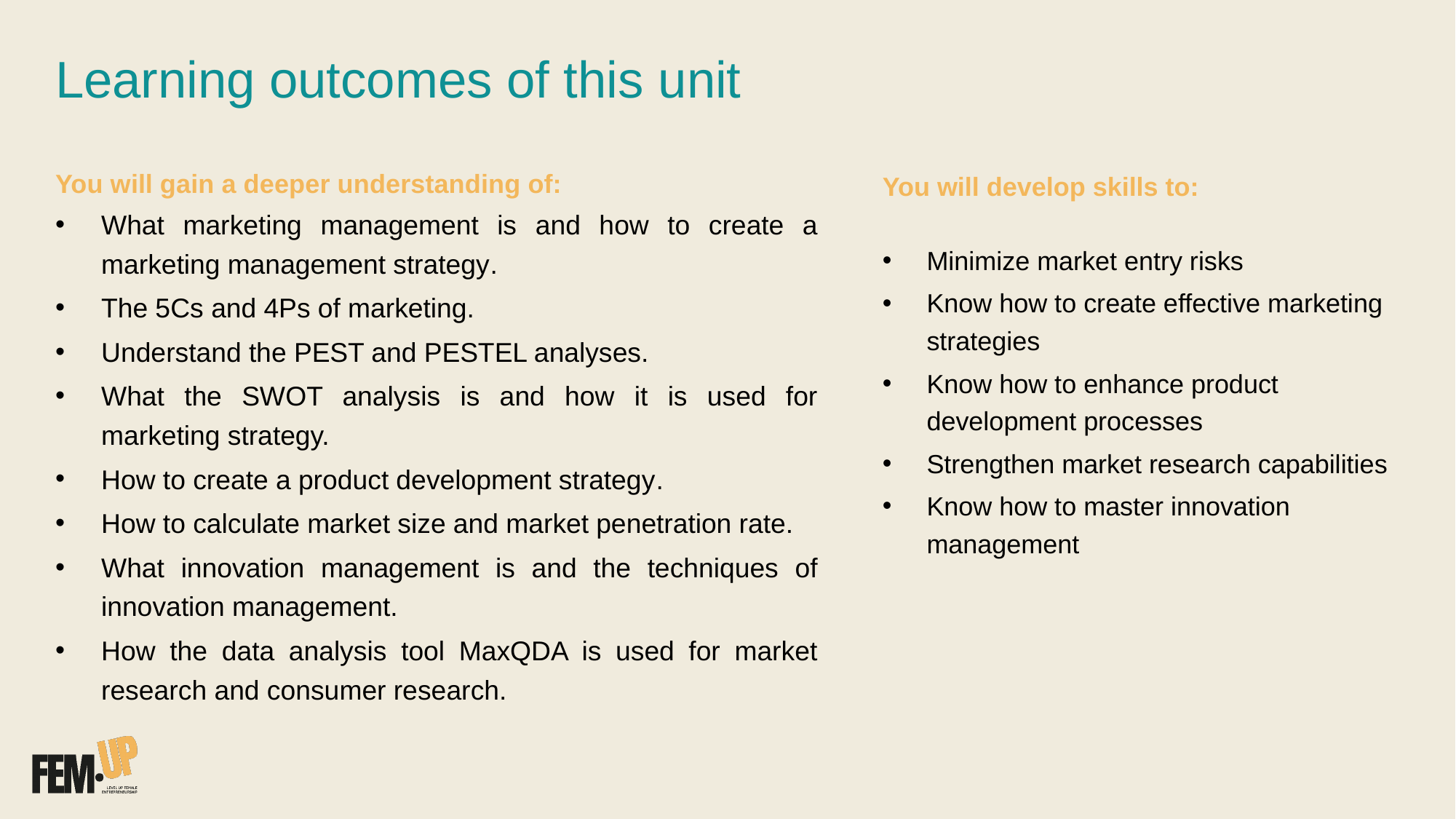

# Learning outcomes of this unit
You will gain a deeper understanding of:
What marketing management is and how to create a marketing management strategy.
The 5Cs and 4Ps of marketing.
Understand the PEST and PESTEL analyses.
What the SWOT analysis is and how it is used for marketing strategy.
How to create a product development strategy.
How to calculate market size and market penetration rate.
What innovation management is and the techniques of innovation management.
How the data analysis tool MaxQDA is used for market research and consumer research.

You will develop skills to:

Minimize market entry risks
Know how to create effective marketing strategies
Know how to enhance product development processes
Strengthen market research capabilities
Know how to master innovation management​